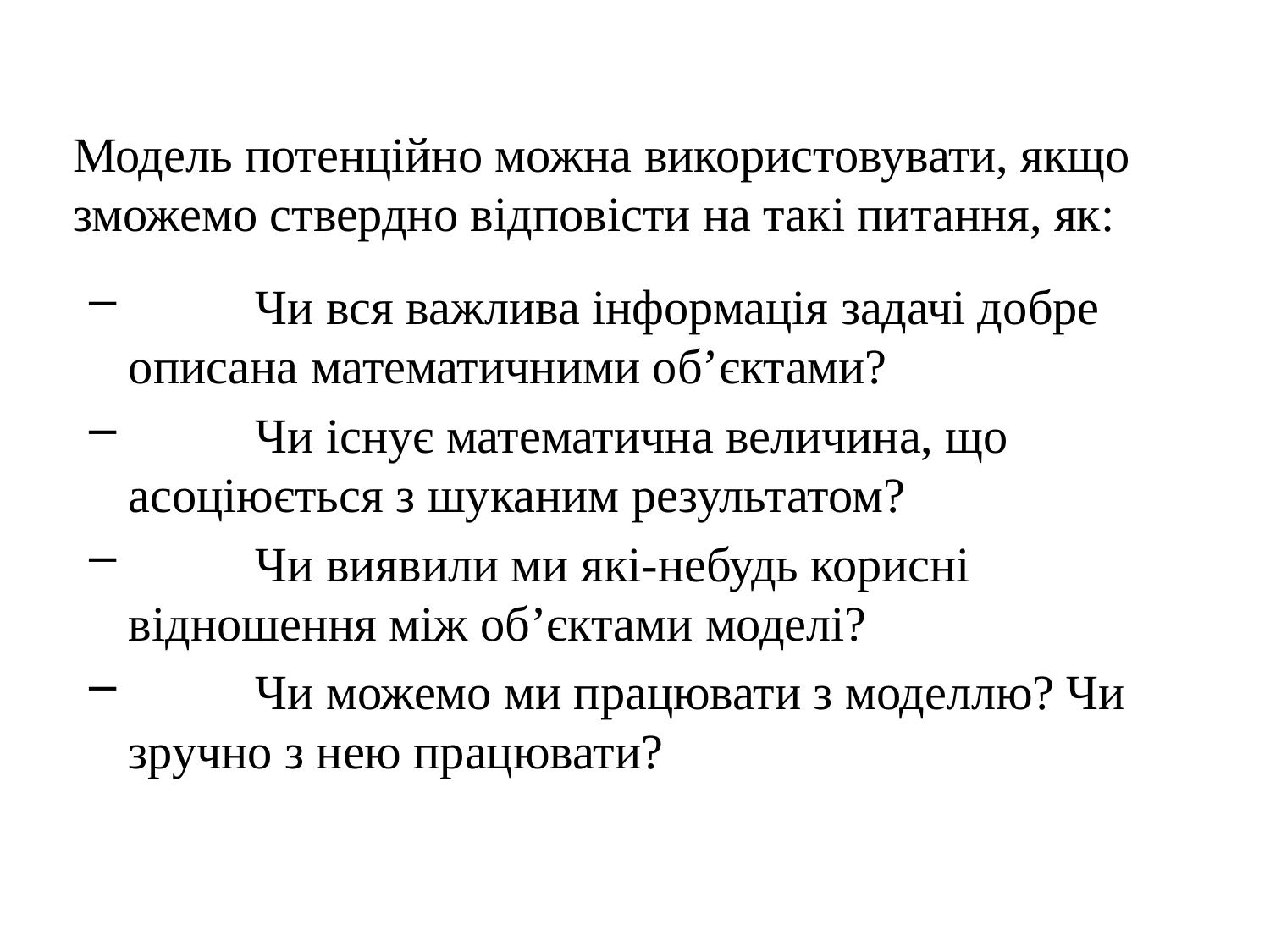

Модель потенційно можна використовувати, якщо зможемо ствердно відповісти на такі питання, як:

	Чи вся важлива інформація задачі добре описана математичними об’єктами?
	Чи існує математична величина, що асоціюється з шуканим результатом?
	Чи виявили ми які-небудь корисні відношення між об’єктами моделі?
	Чи можемо ми працювати з моделлю? Чи зручно з нею працювати?